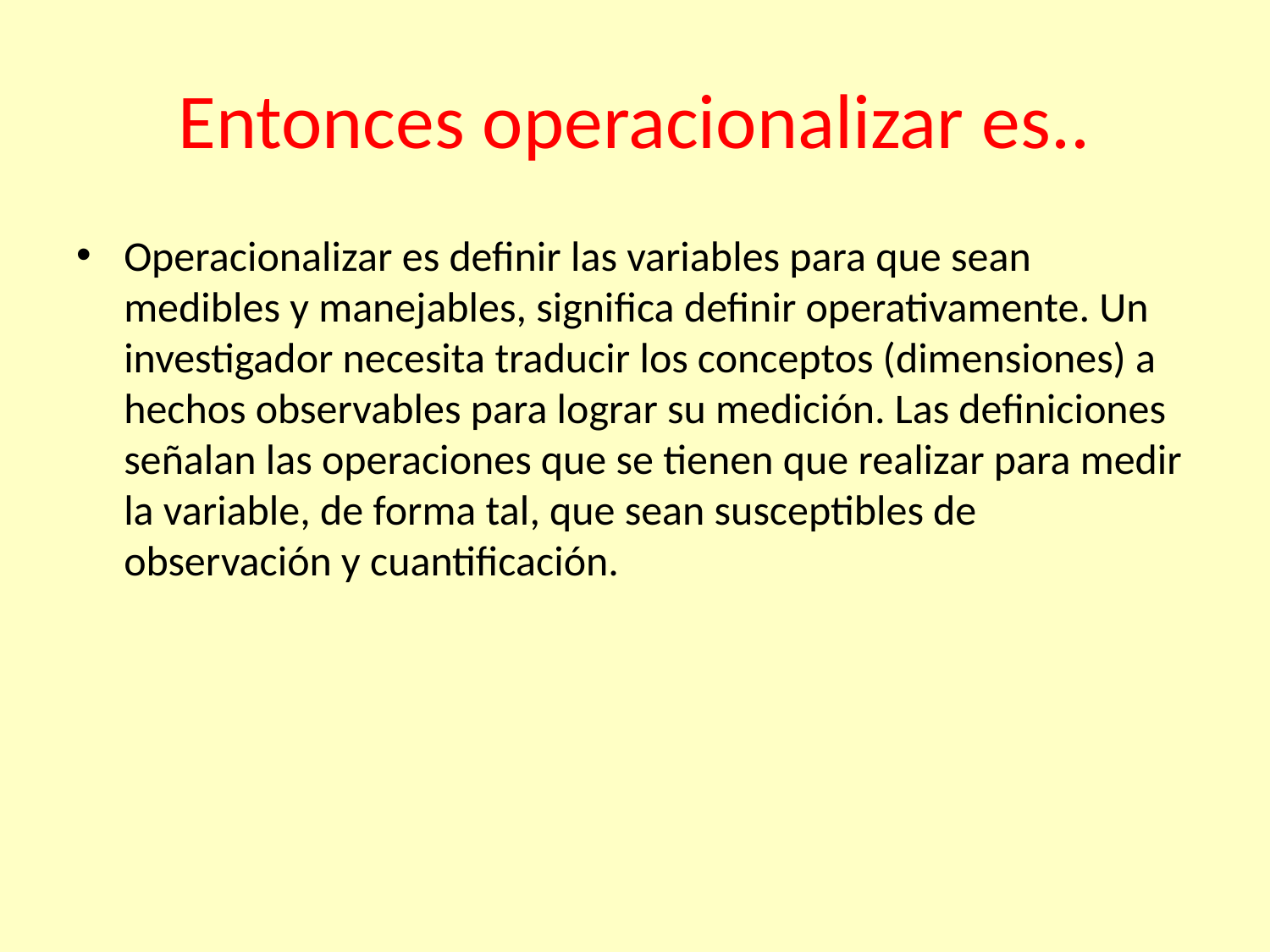

# Entonces operacionalizar es..
Operacionalizar es definir las variables para que sean medibles y manejables, significa definir operativamente. Un investigador necesita traducir los conceptos (dimensiones) a hechos observables para lograr su medición. Las definiciones señalan las operaciones que se tienen que realizar para medir la variable, de forma tal, que sean susceptibles de observación y cuantificación.